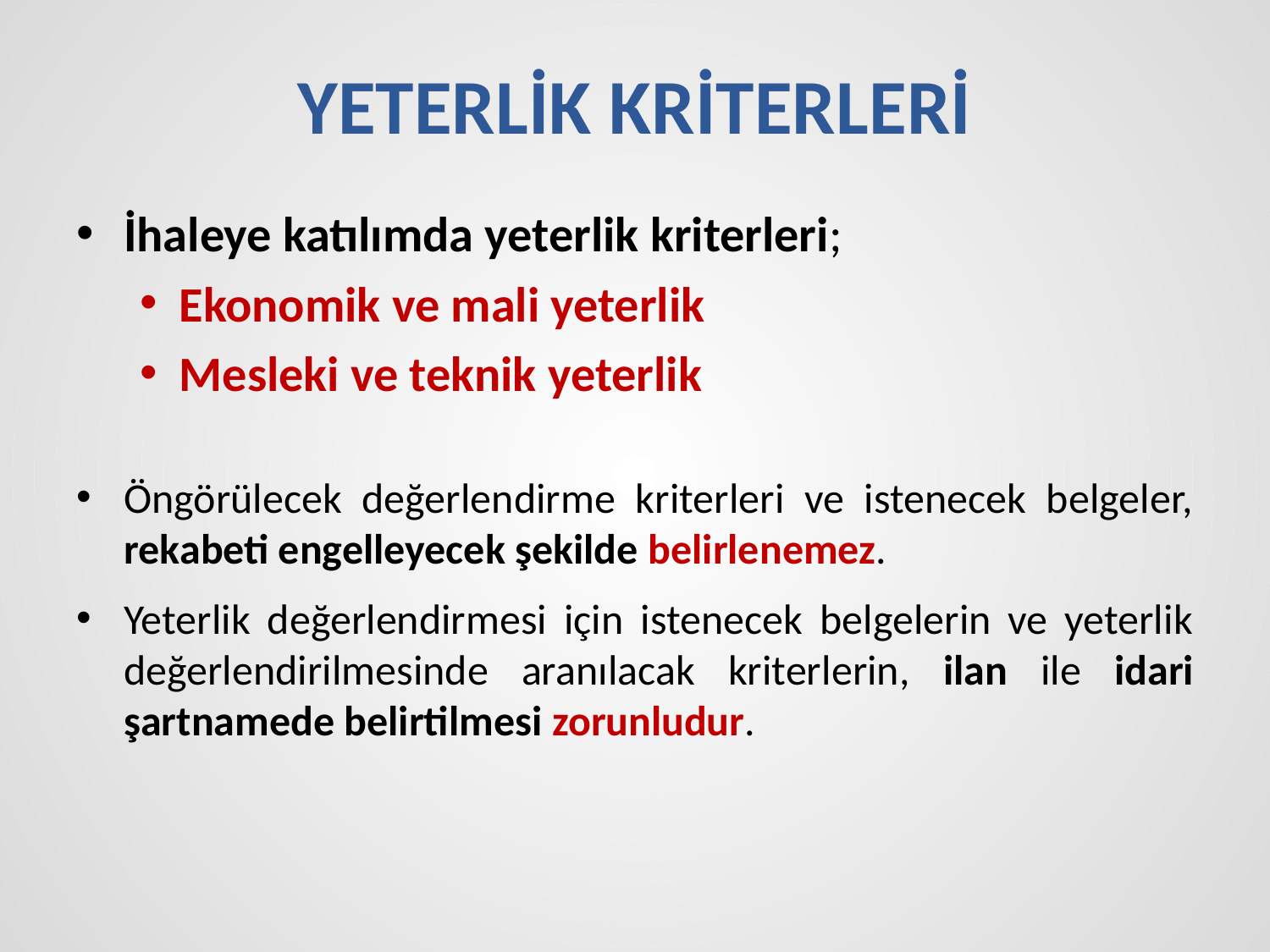

# YETERLİK KRİTERLERİ
İhaleye katılımda yeterlik kriterleri;
Ekonomik ve mali yeterlik
Mesleki ve teknik yeterlik

Öngörülecek değerlendirme kriterleri ve istenecek belgeler, rekabeti engelleyecek şekilde belirlenemez.
Yeterlik değerlendirmesi için istenecek belgelerin ve yeterlik değerlendirilmesinde aranılacak kriterlerin, ilan ile idari şartnamede belirtilmesi zorunludur.